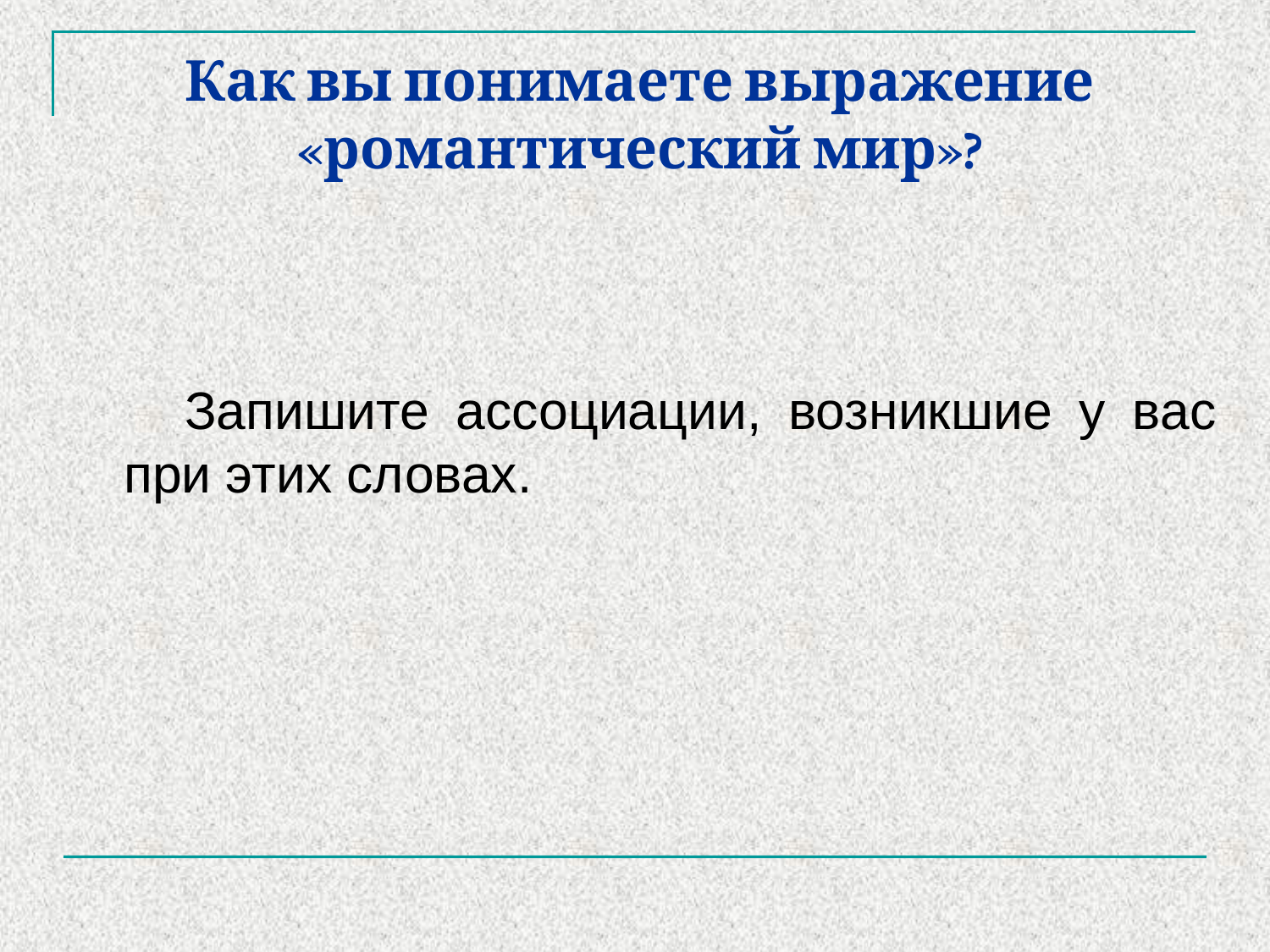

# Как вы понимаете выражение «романтический мир»?

    Запишите ассоциации, возникшие у вас при этих словах.